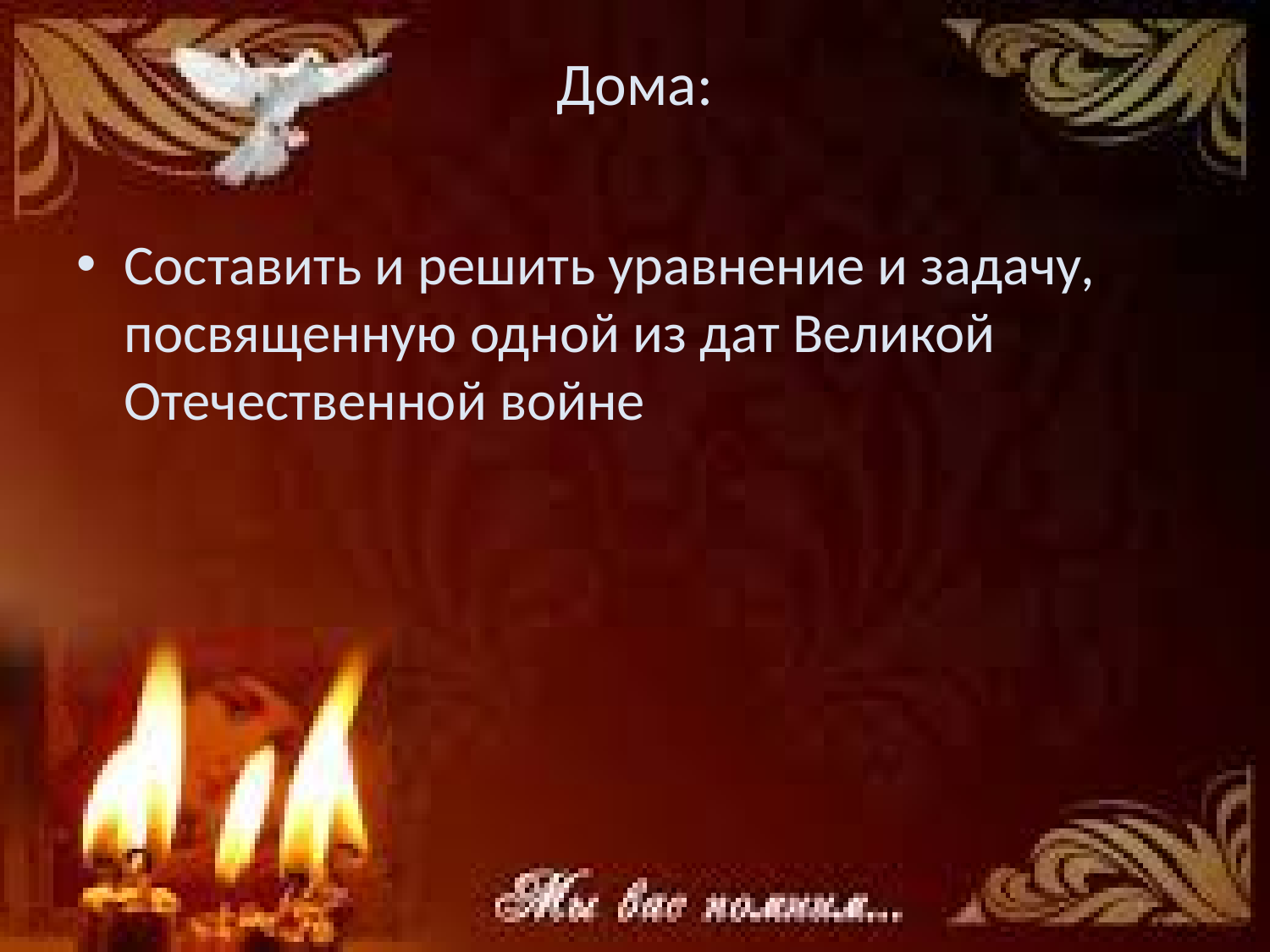

# Дома:
Составить и решить уравнение и задачу, посвященную одной из дат Великой Отечественной войне